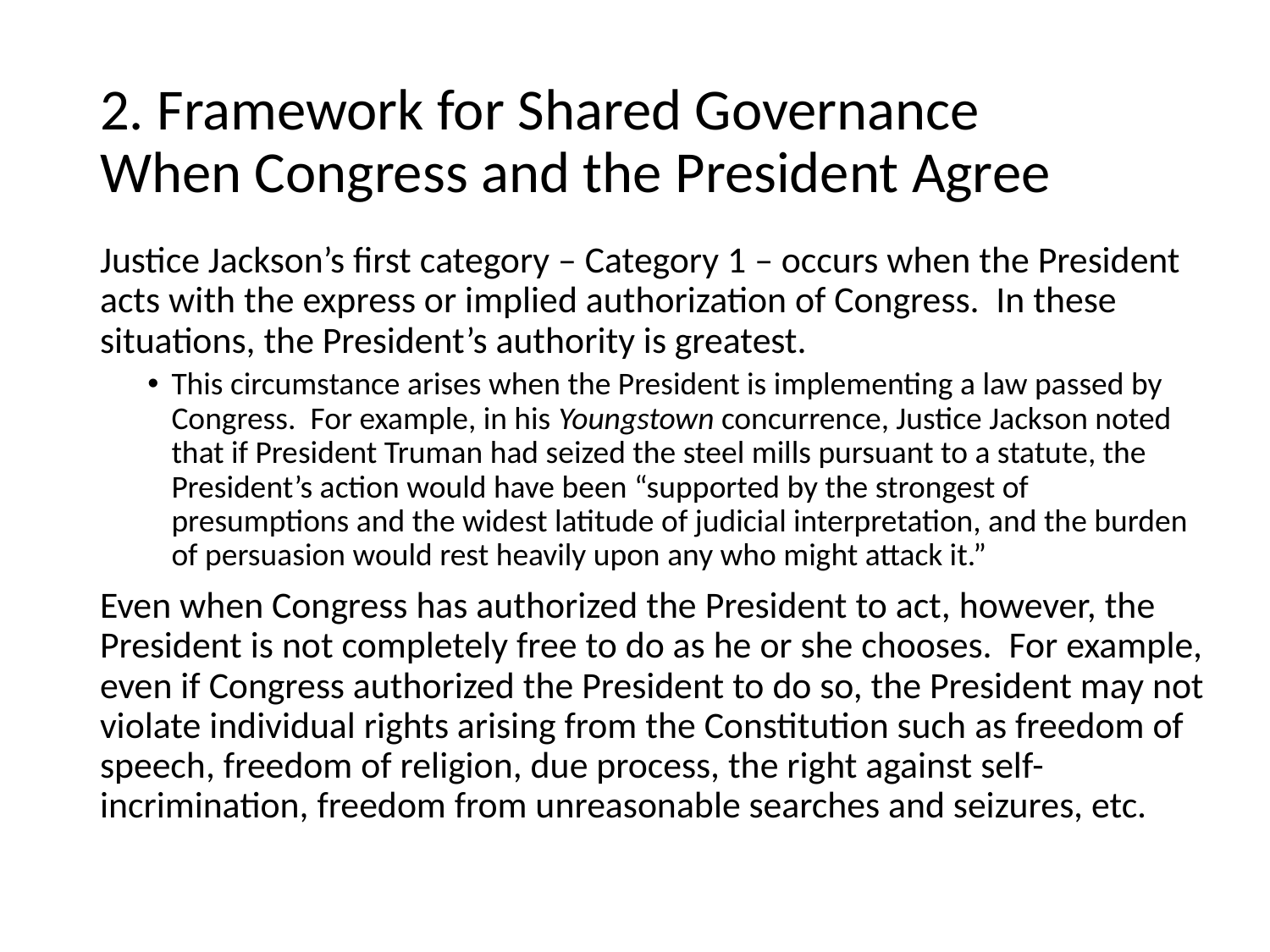

# 2. Framework for Shared Governance When Congress and the President Agree
Justice Jackson’s first category – Category 1 – occurs when the President acts with the express or implied authorization of Congress.  In these situations, the President’s authority is greatest.
This circumstance arises when the President is implementing a law passed by Congress.  For example, in his Youngstown concurrence, Justice Jackson noted that if President Truman had seized the steel mills pursuant to a statute, the President’s action would have been “supported by the strongest of presumptions and the widest latitude of judicial interpretation, and the burden of persuasion would rest heavily upon any who might attack it.”
Even when Congress has authorized the President to act, however, the President is not completely free to do as he or she chooses.  For example, even if Congress authorized the President to do so, the President may not violate individual rights arising from the Constitution such as freedom of speech, freedom of religion, due process, the right against self-incrimination, freedom from unreasonable searches and seizures, etc.